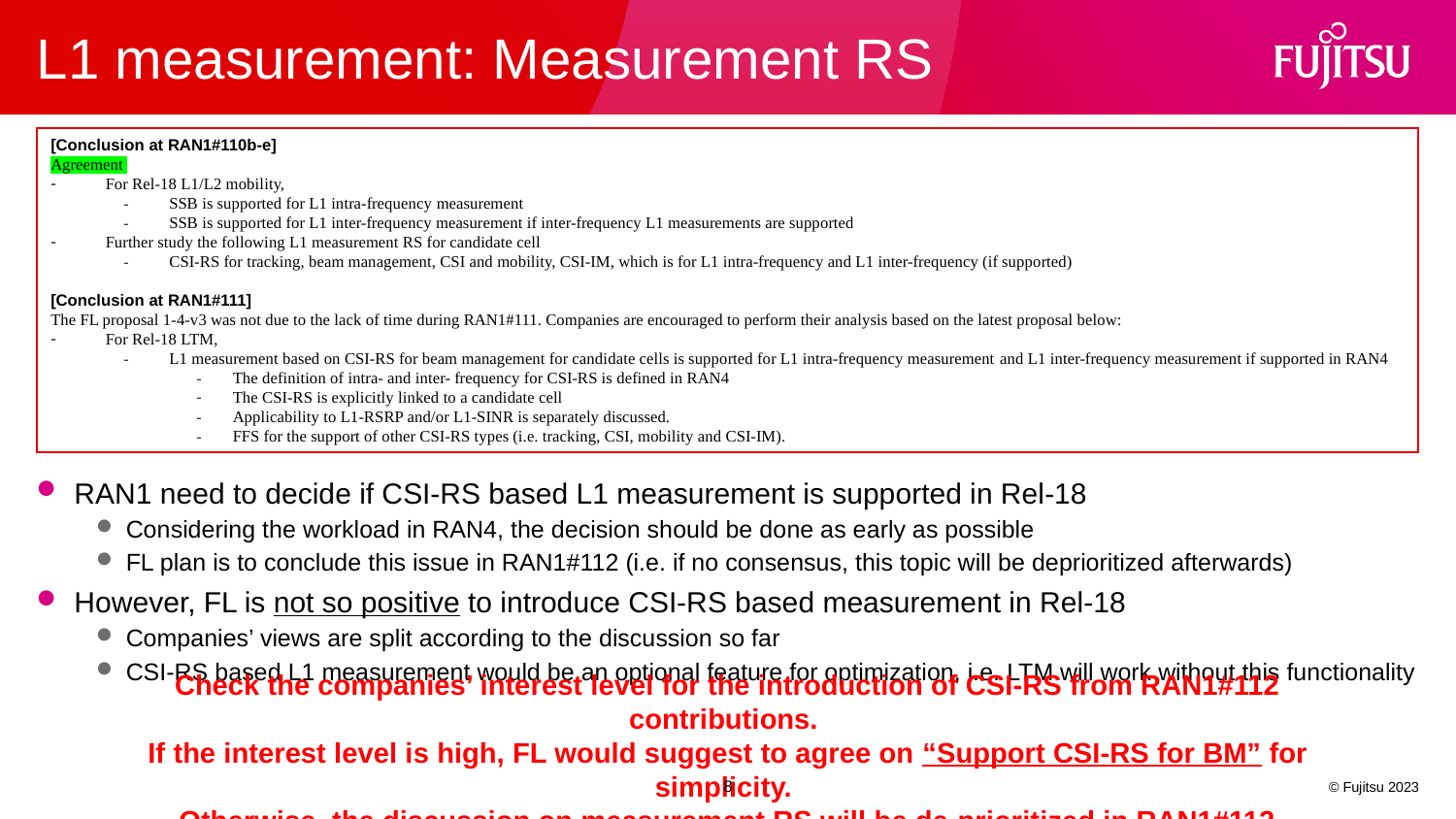

# L1 measurement: Measurement RS
[Conclusion at RAN1#110b-e]
Agreement
For Rel-18 L1/L2 mobility,
SSB is supported for L1 intra-frequency measurement
SSB is supported for L1 inter-frequency measurement if inter-frequency L1 measurements are supported
Further study the following L1 measurement RS for candidate cell
CSI-RS for tracking, beam management, CSI and mobility, CSI-IM, which is for L1 intra-frequency and L1 inter-frequency (if supported)

[Conclusion at RAN1#111]
The FL proposal 1-4-v3 was not due to the lack of time during RAN1#111. Companies are encouraged to perform their analysis based on the latest proposal below:
For Rel-18 LTM,
L1 measurement based on CSI-RS for beam management for candidate cells is supported for L1 intra-frequency measurement and L1 inter-frequency measurement if supported in RAN4
The definition of intra- and inter- frequency for CSI-RS is defined in RAN4
The CSI-RS is explicitly linked to a candidate cell
Applicability to L1-RSRP and/or L1-SINR is separately discussed.
FFS for the support of other CSI-RS types (i.e. tracking, CSI, mobility and CSI-IM).
RAN1 need to decide if CSI-RS based L1 measurement is supported in Rel-18
Considering the workload in RAN4, the decision should be done as early as possible
FL plan is to conclude this issue in RAN1#112 (i.e. if no consensus, this topic will be deprioritized afterwards)
However, FL is not so positive to introduce CSI-RS based measurement in Rel-18
Companies’ views are split according to the discussion so far
CSI-RS based L1 measurement would be an optional feature for optimization, i.e. LTM will work without this functionality
Check the companies’ interest level for the introduction of CSI-RS from RAN1#112 contributions.
If the interest level is high, FL would suggest to agree on “Support CSI-RS for BM” for simplicity.
Otherwise, the discussion on measurement RS will be de-prioritized in RAN1#112
8
© Fujitsu 2023